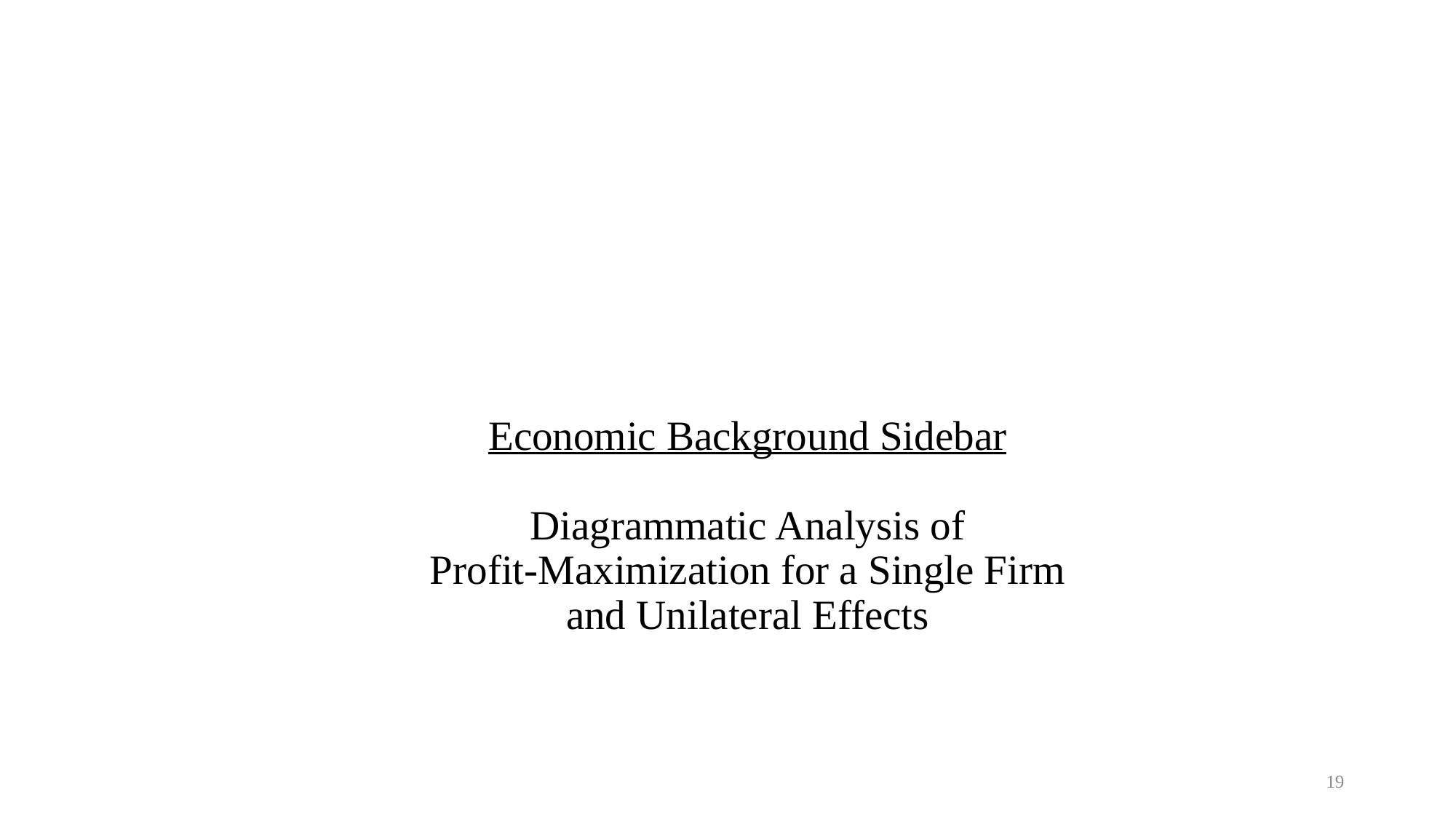

# Economic Background Sidebar Diagrammatic Analysis of Profit-Maximization for a Single Firm and Unilateral Effects

19